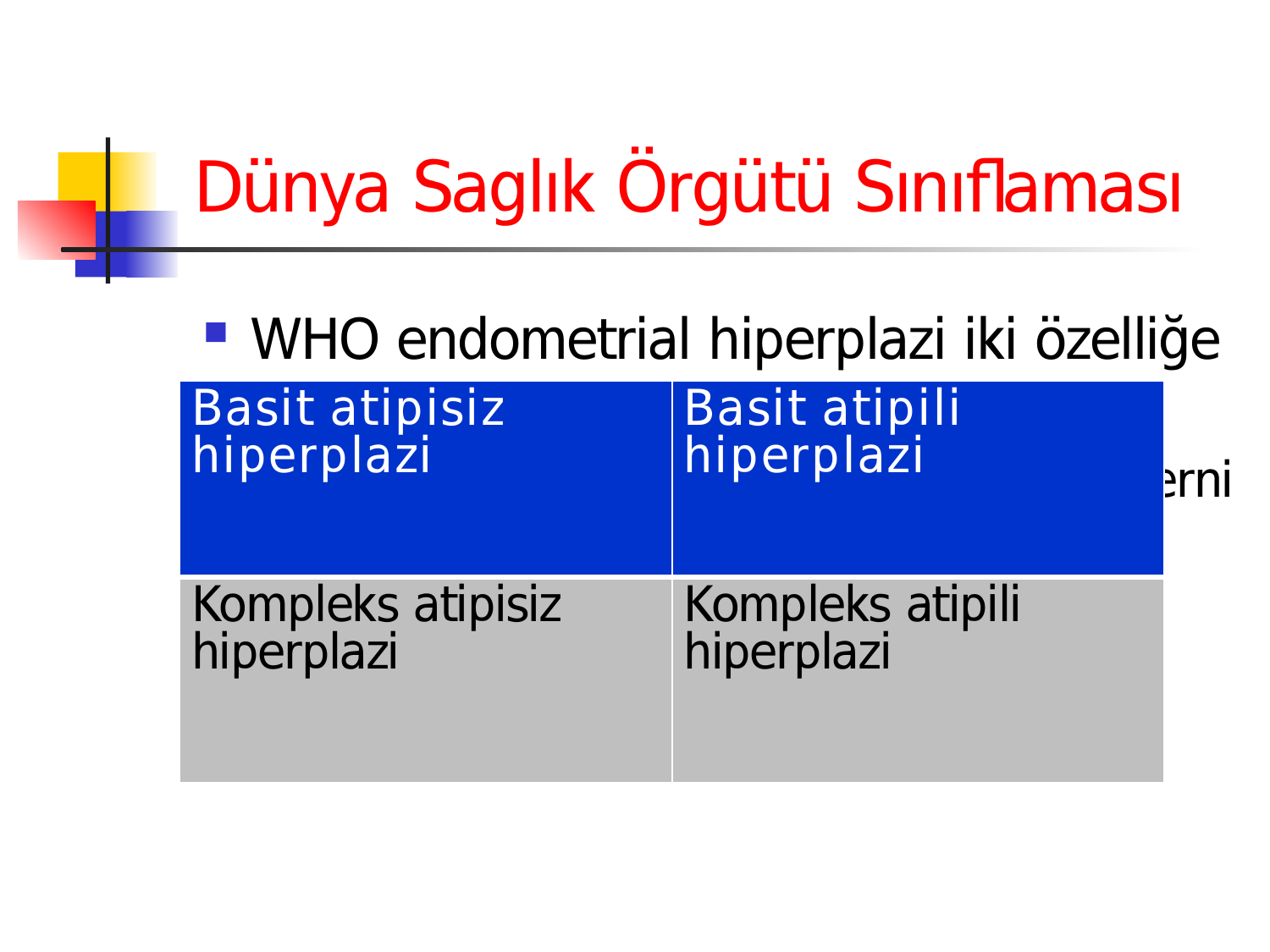

# Dünya Saglık Örgütü Sınıflaması
WHO endometrial hiperplazi iki özelliğe dayanır
Endometriumun glanduler/stromal patterni (mimari yapı)
Basit veya kompleks
Nükler atipinin varlığı veya yokluğu
Atipili, atipisiz
| Basit atipisiz hiperplazi | Basit atipili hiperplazi |
| --- | --- |
| Kompleks atipisiz hiperplazi | Kompleks atipili hiperplazi |